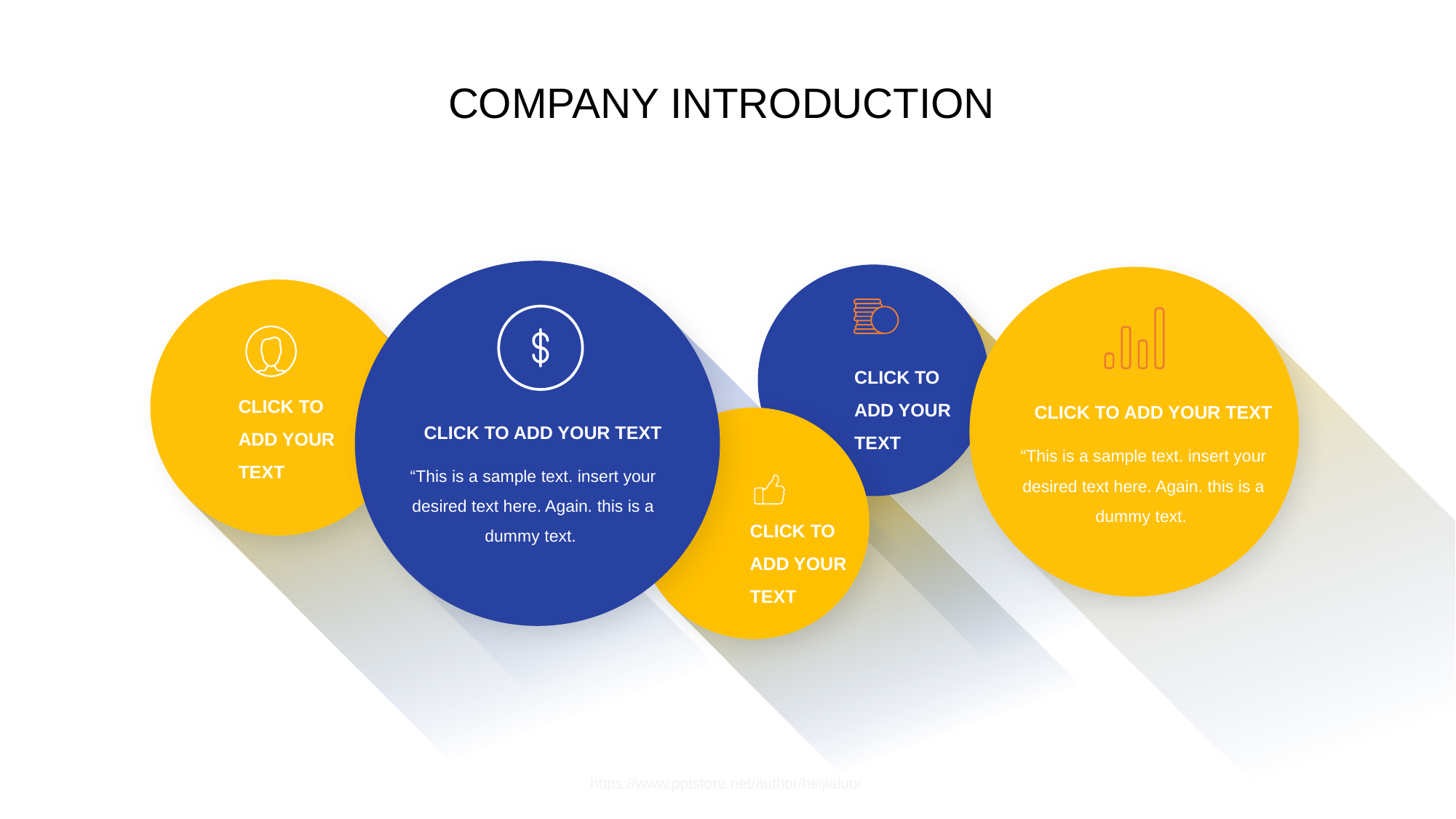

COMPANY INTRODUCTION

e7d195523061f1c03a90ee8e42cb24248e56383cd534985688F9F494128731F165EE95AB4B0C0A38076AAEA07667B1565C446FC45FF01DFB0E885BCDBDF3A284F3DB14DA61DD97F0BAB2E6C668FB4931659DCAC52277681B35A97A58EB1CDE1A30E511E1F70EEB23193653529328E29B82636547E25AC41088D20F0A52114429D13EF1D12E4FBA26373564D4CAB325C9

CLICK TO ADD YOUR TEXT
CLICK TO ADD YOUR TEXT
CLICK TO ADD YOUR TEXT
CLICK TO ADD YOUR TEXT

“This is a sample text. insert your desired text here. Again. this is a dummy text.

“This is a sample text. insert your desired text here. Again. this is a dummy text.
CLICK TO ADD YOUR TEXT